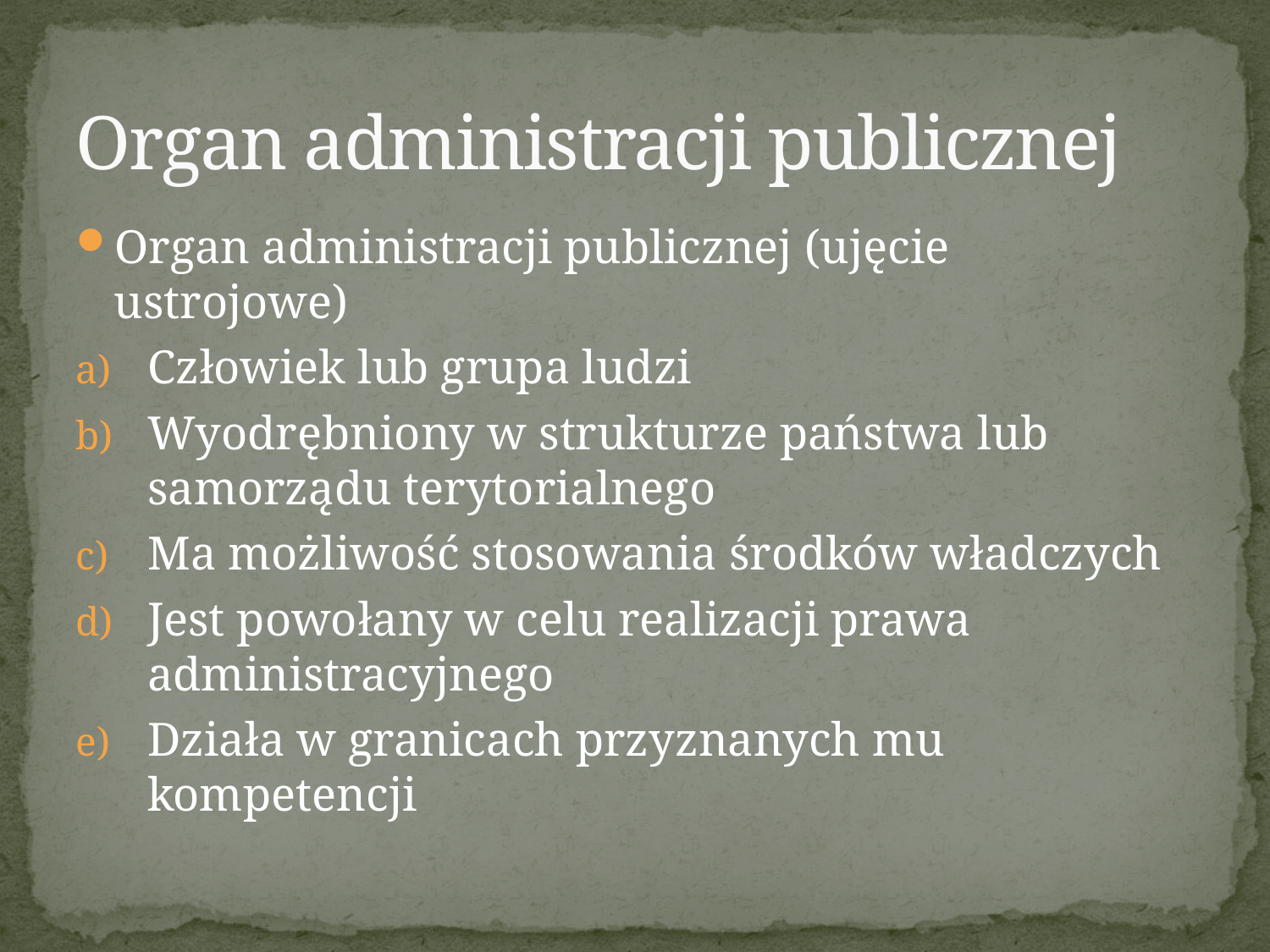

# Organ administracji publicznej
Organ administracji publicznej (ujęcie ustrojowe)
Człowiek lub grupa ludzi
Wyodrębniony w strukturze państwa lub samorządu terytorialnego
Ma możliwość stosowania środków władczych
Jest powołany w celu realizacji prawa administracyjnego
Działa w granicach przyznanych mu kompetencji